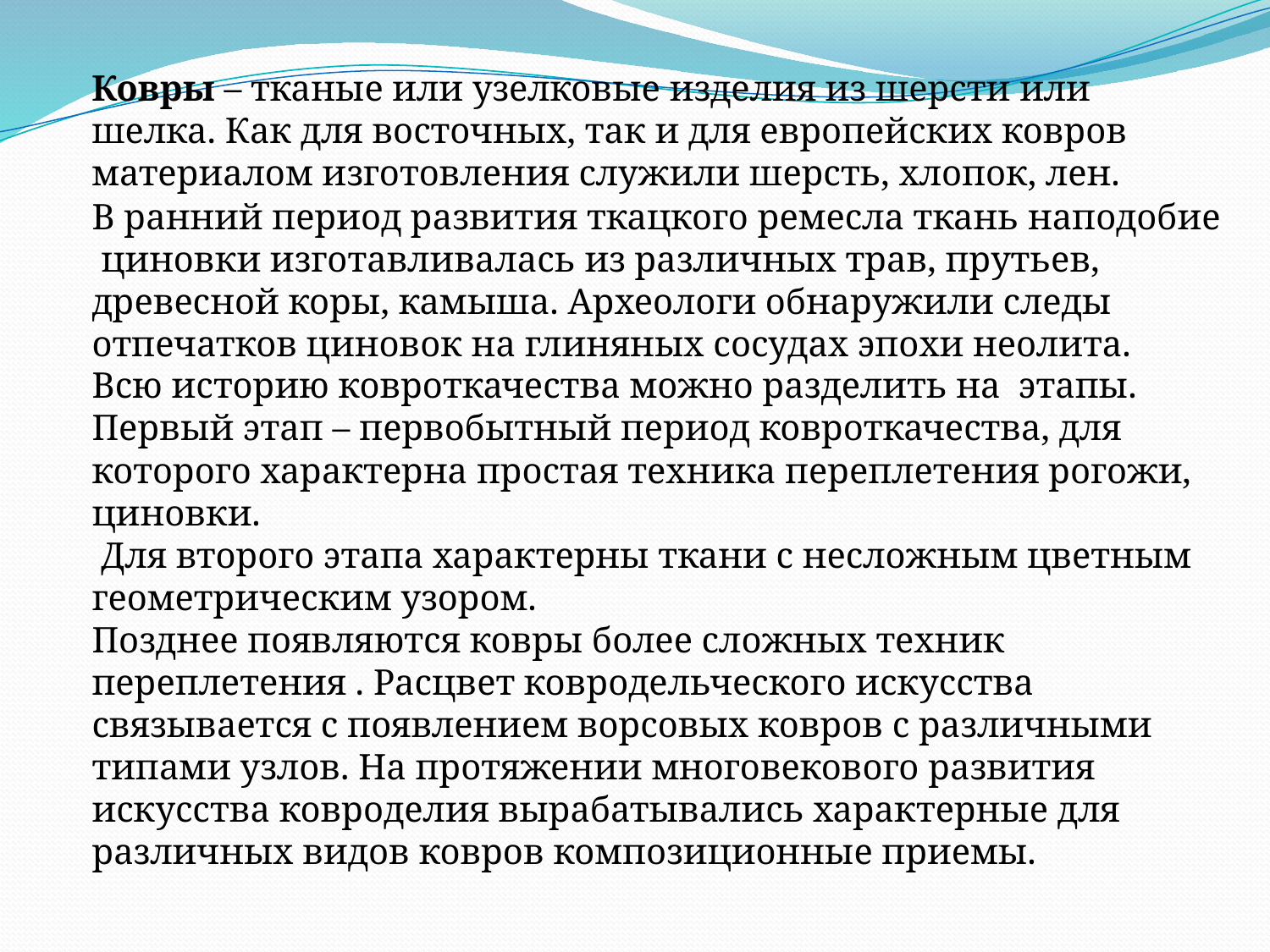

Ковры – тканые или узелковые изделия из шерсти или шелка. Как для восточных, так и для европейских ковров материалом изготовления служили шерсть, хлопок, лен.

В ранний период развития ткацкого ремесла ткань наподобие  циновки изготавливалась из различных трав, прутьев, древесной коры, камыша. Археологи обнаружили следы отпечатков циновок на глиняных сосудах эпохи неолита.
Всю историю ковроткачества можно разделить на  этапы.
Первый этап – первобытный период ковроткачества, для которого характерна простая техника переплетения рогожи, циновки.
 Для второго этапа характерны ткани с несложным цветным геометрическим узором.
Позднее появляются ковры более сложных техник переплетения . Расцвет ковродельческого искусства связывается с появлением ворсовых ковров с различными типами узлов. На протяжении многовекового развития искусства ковроделия вырабатывались характерные для различных видов ковров композиционные приемы.